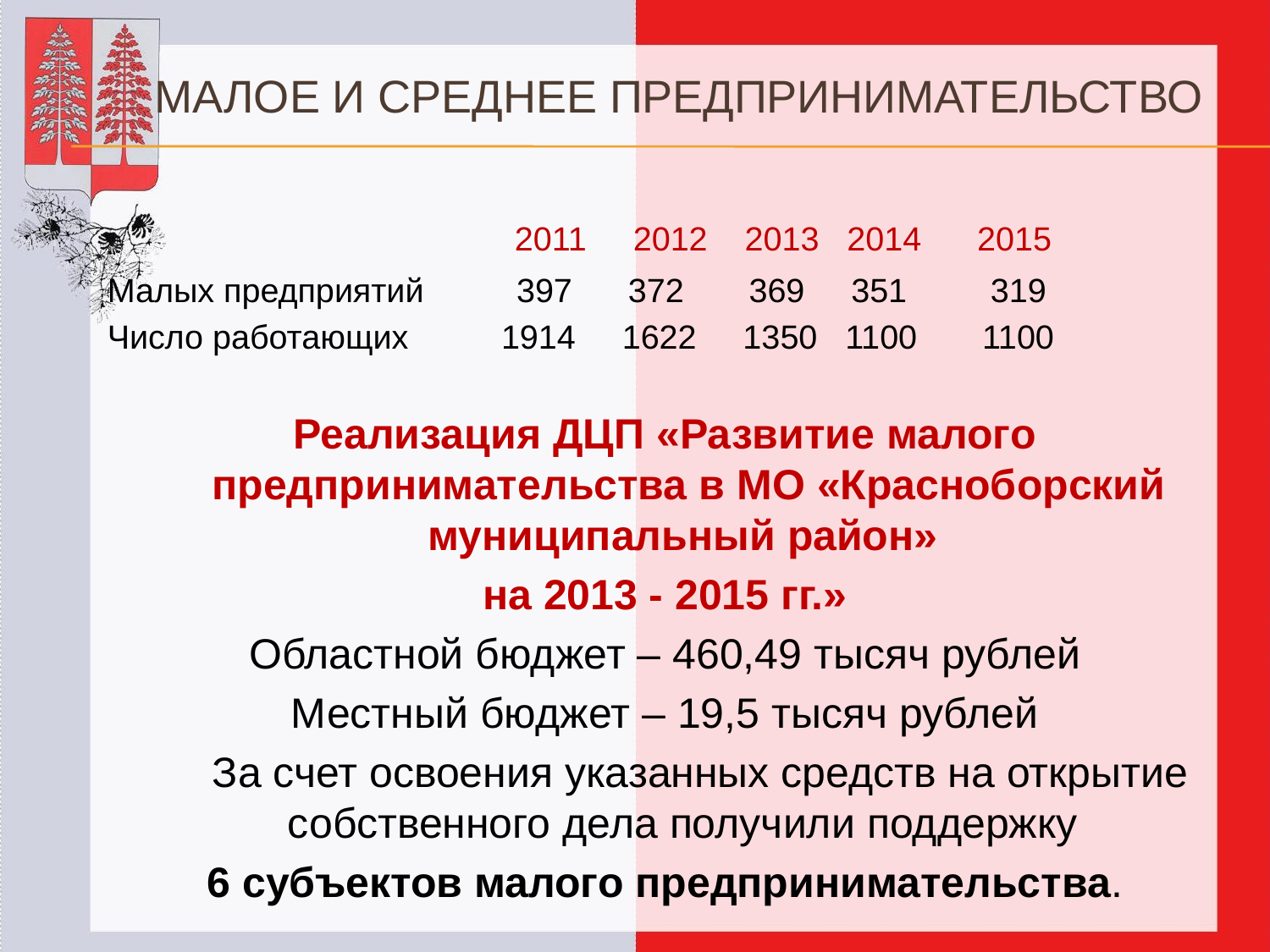

# Малое и среднее предпринимательство
                          2011     2012    2013   2014      2015
Малых предприятий          397      372       369     351         319
Число работающих          1914     1622     1350   1100       1100

Реализация ДЦП «Развитие малого предпринимательства в МО «Красноборский муниципальный район»
на 2013 - 2015 гг.»
Областной бюджет – 460,49 тысяч рублей
Местный бюджет – 19,5 тысяч рублей
      За счет освоения указанных средств на открытие собственного дела получили поддержку
6 субъектов малого предпринимательства.